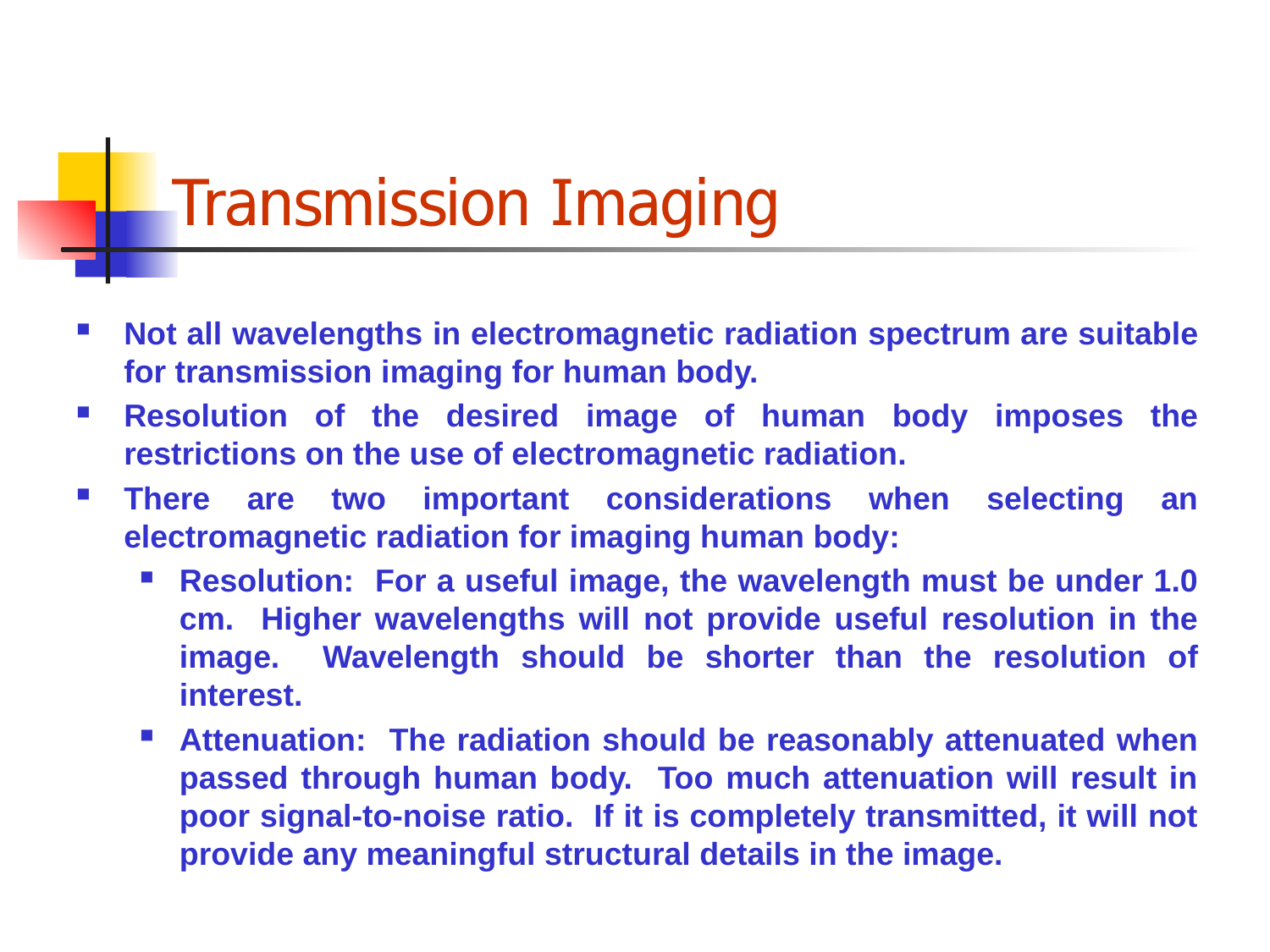

Transmission Imaging
Not all wavelengths in electromagnetic radiation spectrum are suitable for transmission imaging for human body.
Resolution of the desired image of human body imposes the restrictions on the use of electromagnetic radiation.
There are two important considerations when selecting an electromagnetic radiation for imaging human body:
Resolution:  For a useful image, the wavelength must be under 1.0 cm.  Higher wavelengths will not provide useful resolution in the image.  Wavelength should be shorter than the resolution of interest.
Attenuation:  The radiation should be reasonably attenuated when passed through human body.  Too much attenuation will result in poor signal-to-noise ratio.  If it is completely transmitted, it will not provide any meaningful structural details in the image.